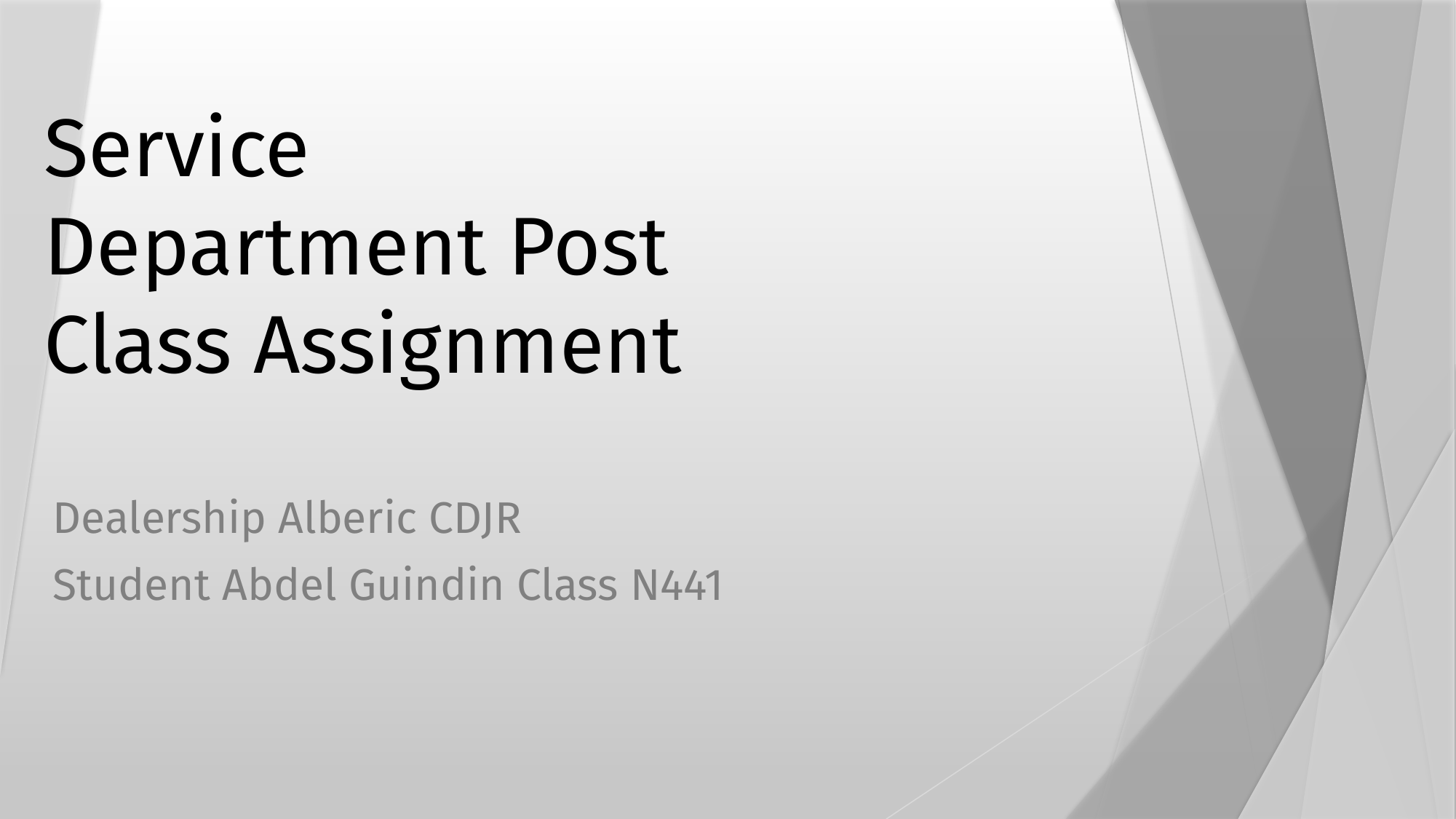

# Service Department Post Class Assignment
Dealership Alberic CDJR
Student Abdel Guindin Class N441